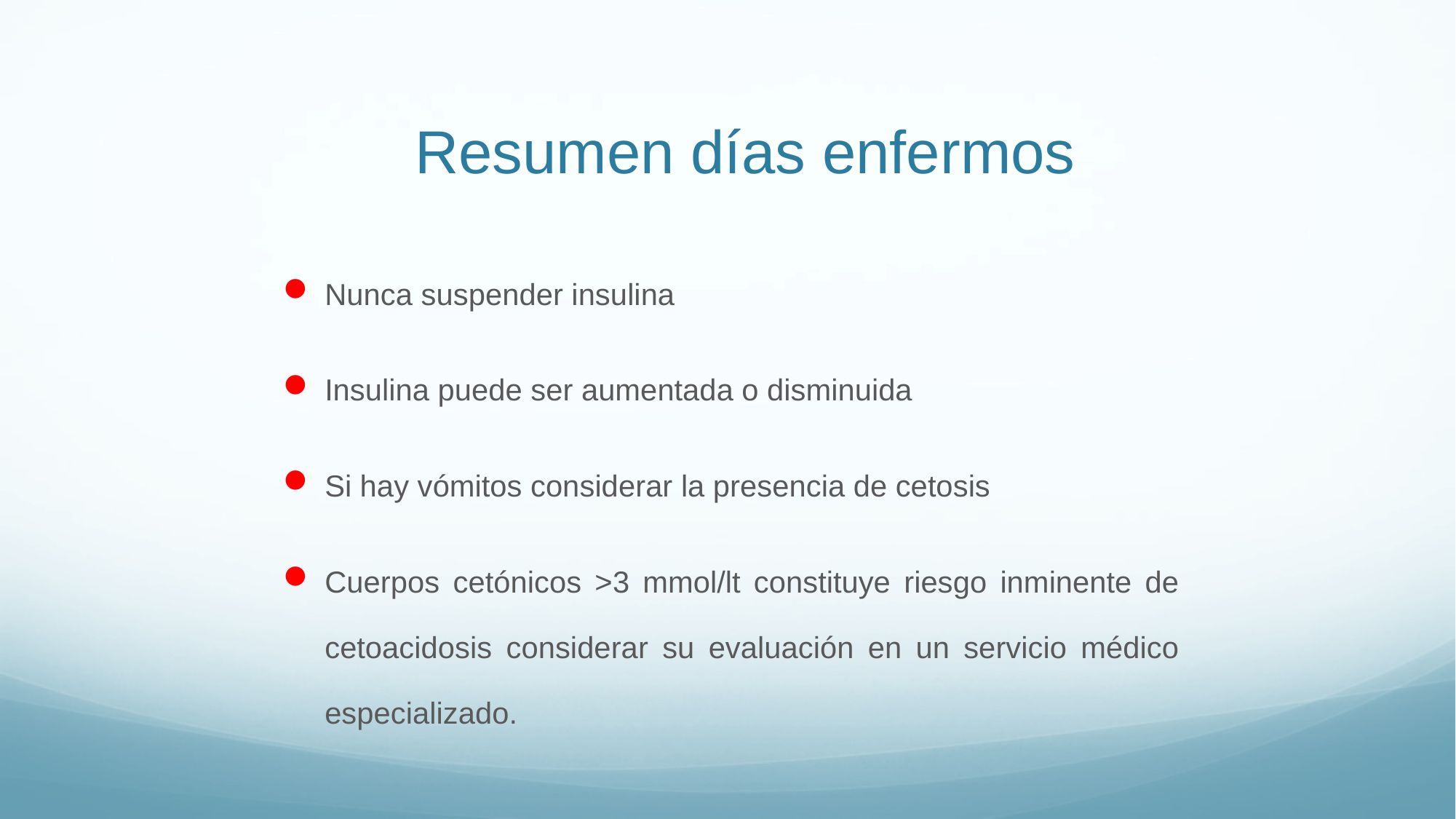

Resumen días enfermos
Nunca suspender insulina
Insulina puede ser aumentada o disminuida
Si hay vómitos considerar la presencia de cetosis
Cuerpos cetónicos >3 mmol/lt constituye riesgo inminente de cetoacidosis considerar su evaluación en un servicio médico especializado.